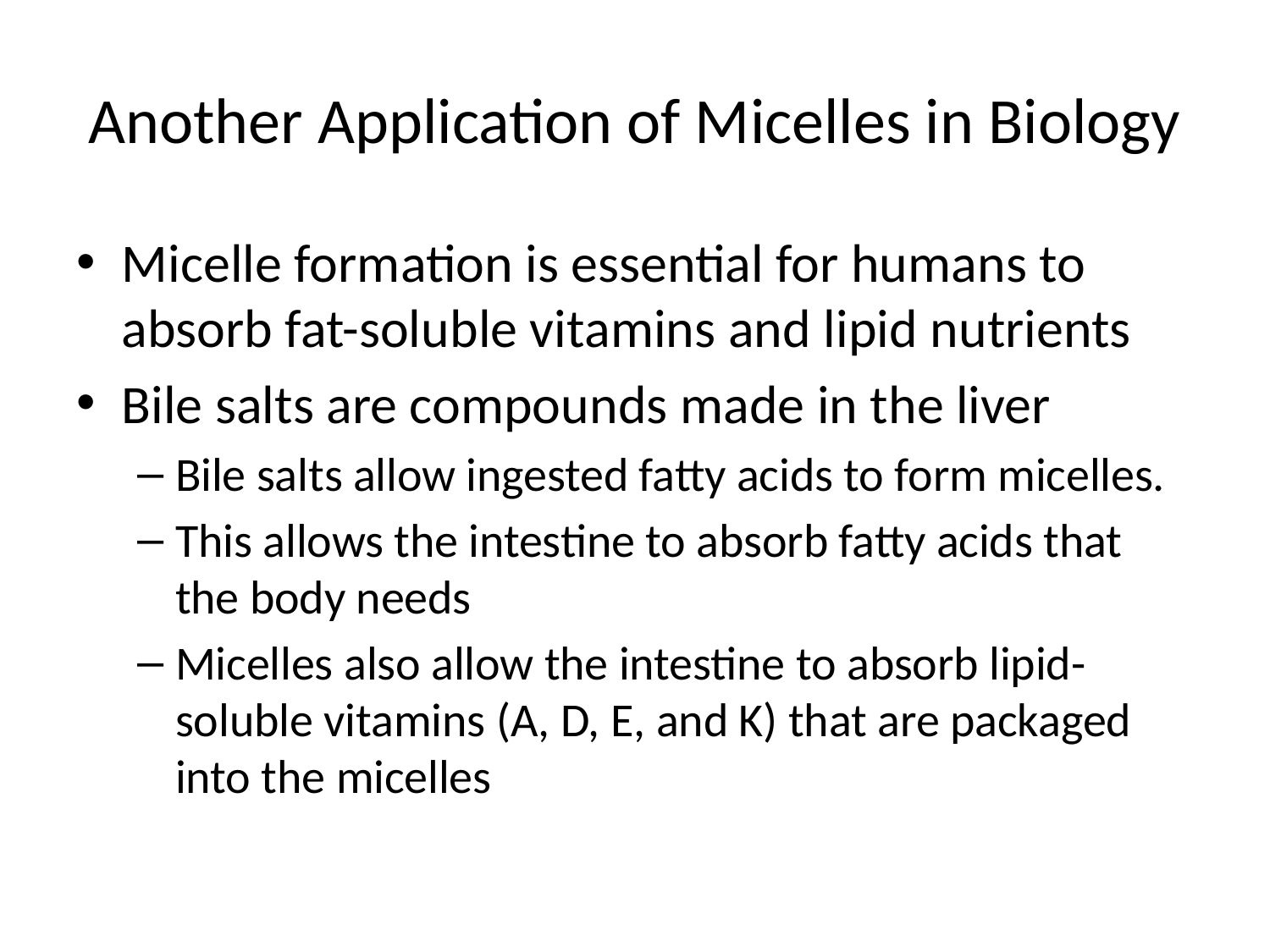

# Another Application of Micelles in Biology
Micelle formation is essential for humans to absorb fat-soluble vitamins and lipid nutrients
Bile salts are compounds made in the liver
Bile salts allow ingested fatty acids to form micelles.
This allows the intestine to absorb fatty acids that the body needs
Micelles also allow the intestine to absorb lipid-soluble vitamins (A, D, E, and K) that are packaged into the micelles